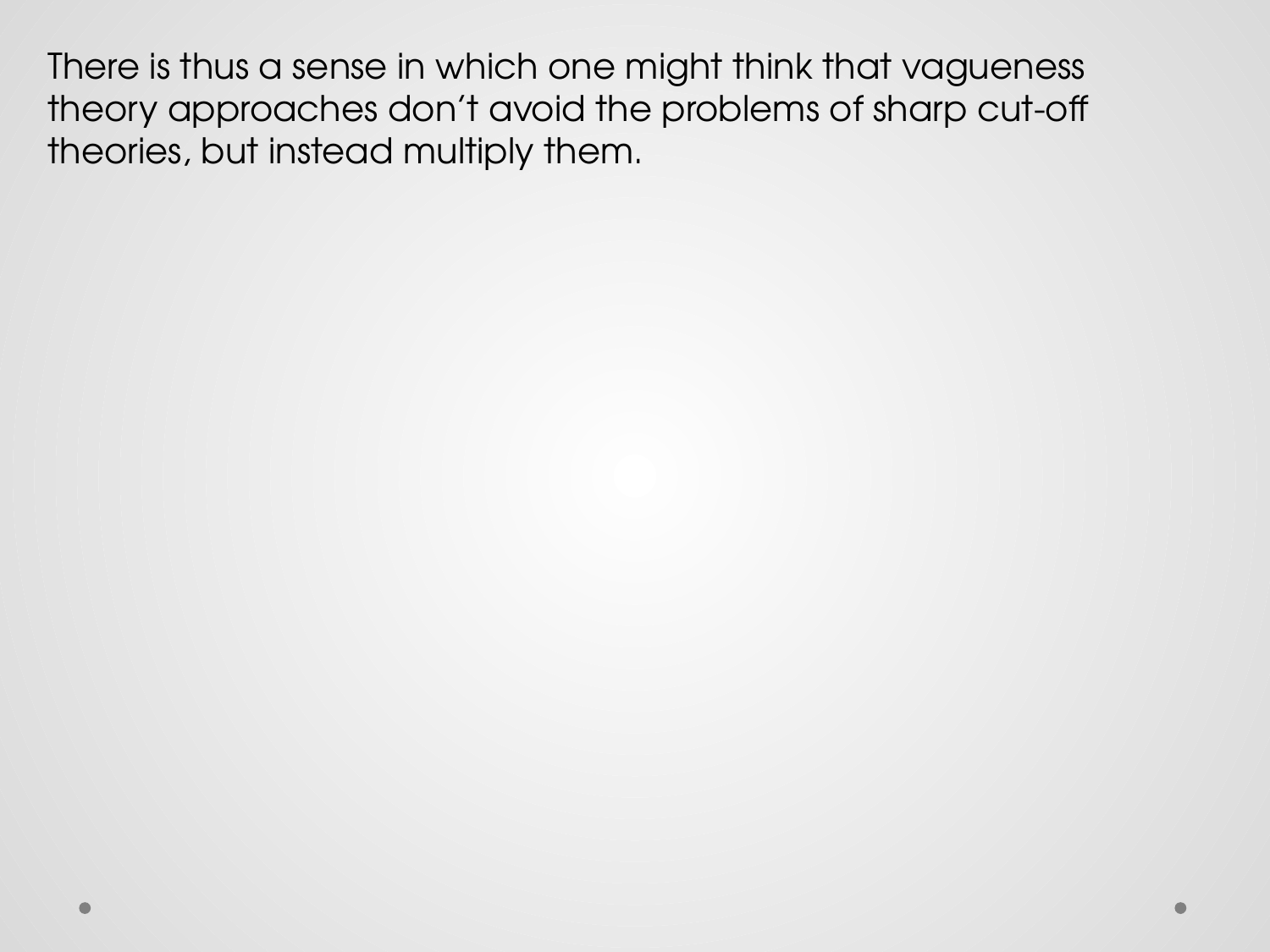

There is thus a sense in which one might think that vagueness theory approaches don’t avoid the problems of sharp cut-off theories, but instead multiply them.